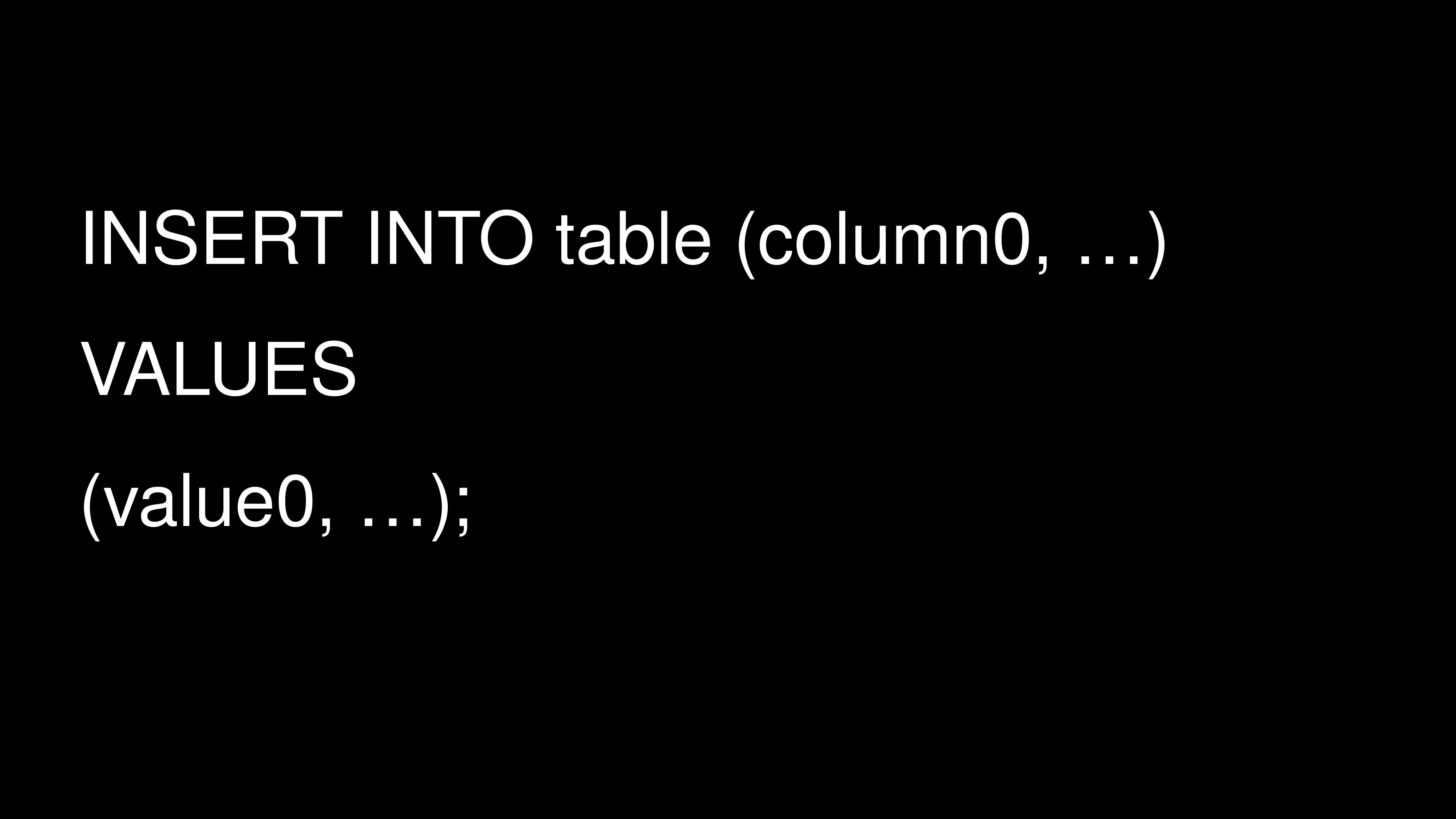

INSERT INTO table (column0, …)
VALUES
(value0, …);